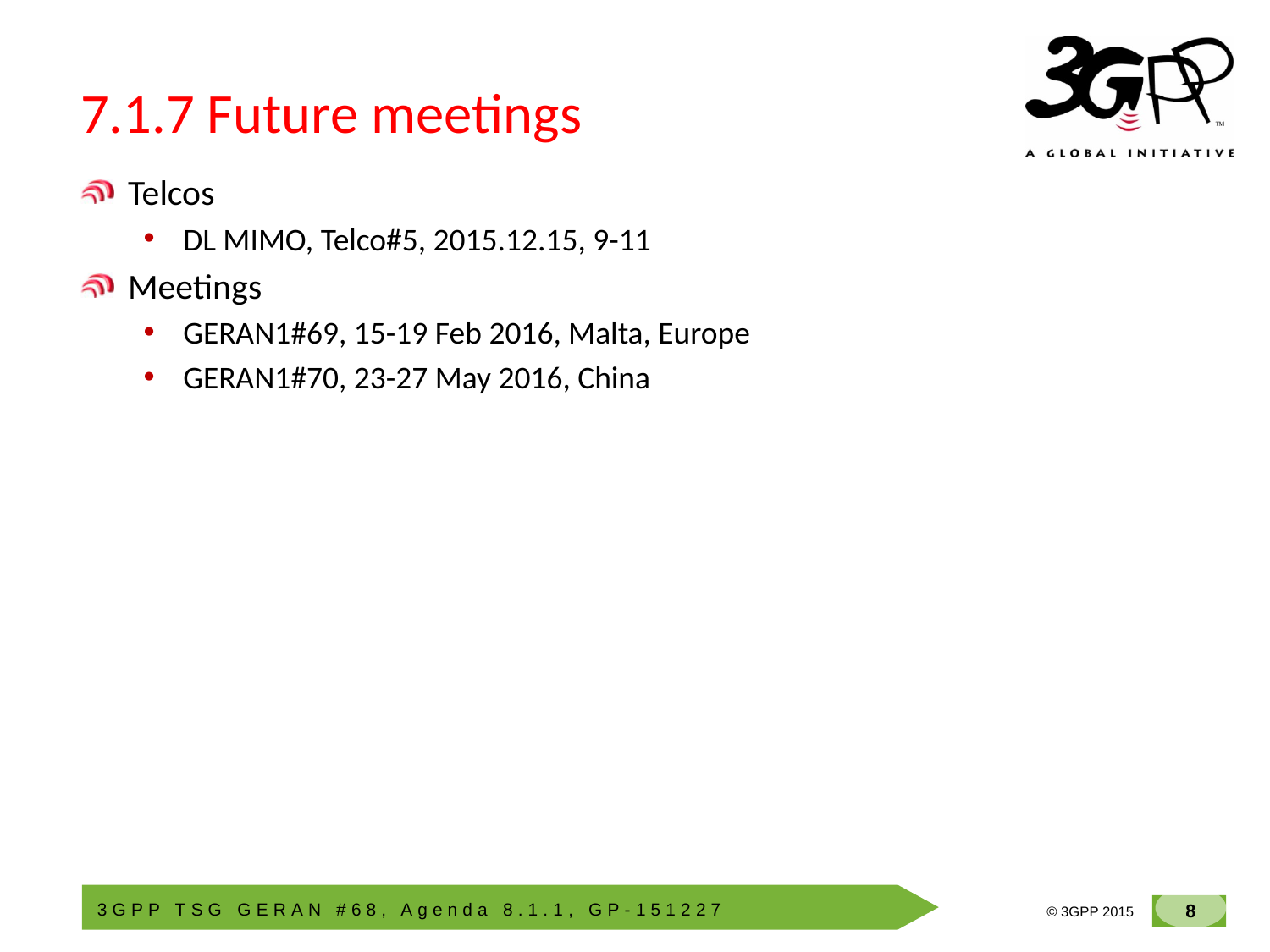

# 7.1.7 Future meetings
Telcos
DL MIMO, Telco#5, 2015.12.15, 9-11
Meetings
GERAN1#69, 15-19 Feb 2016, Malta, Europe
GERAN1#70, 23-27 May 2016, China